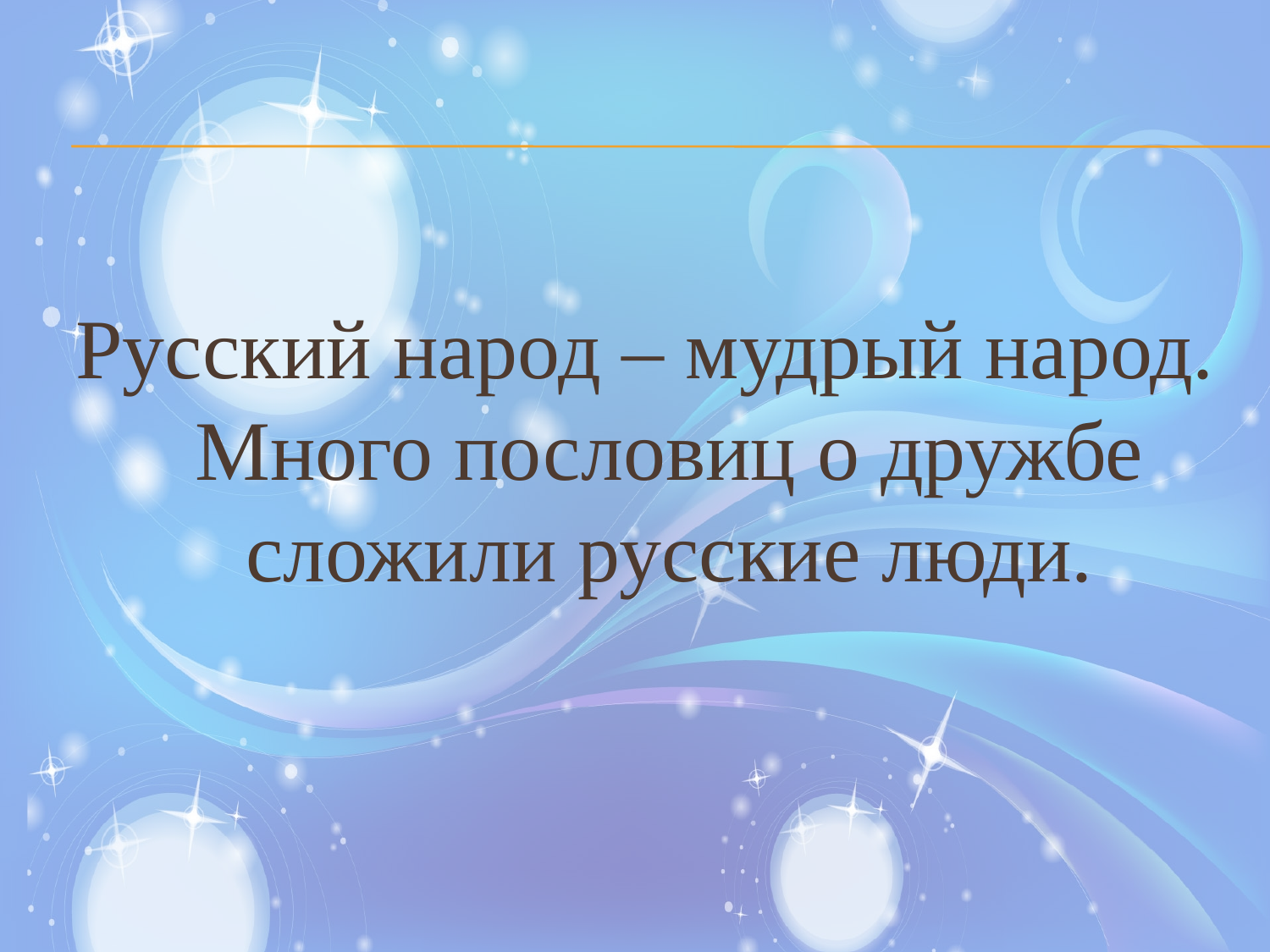

#
Русский народ – мудрый народ. Много пословиц о дружбе сложили русские люди.